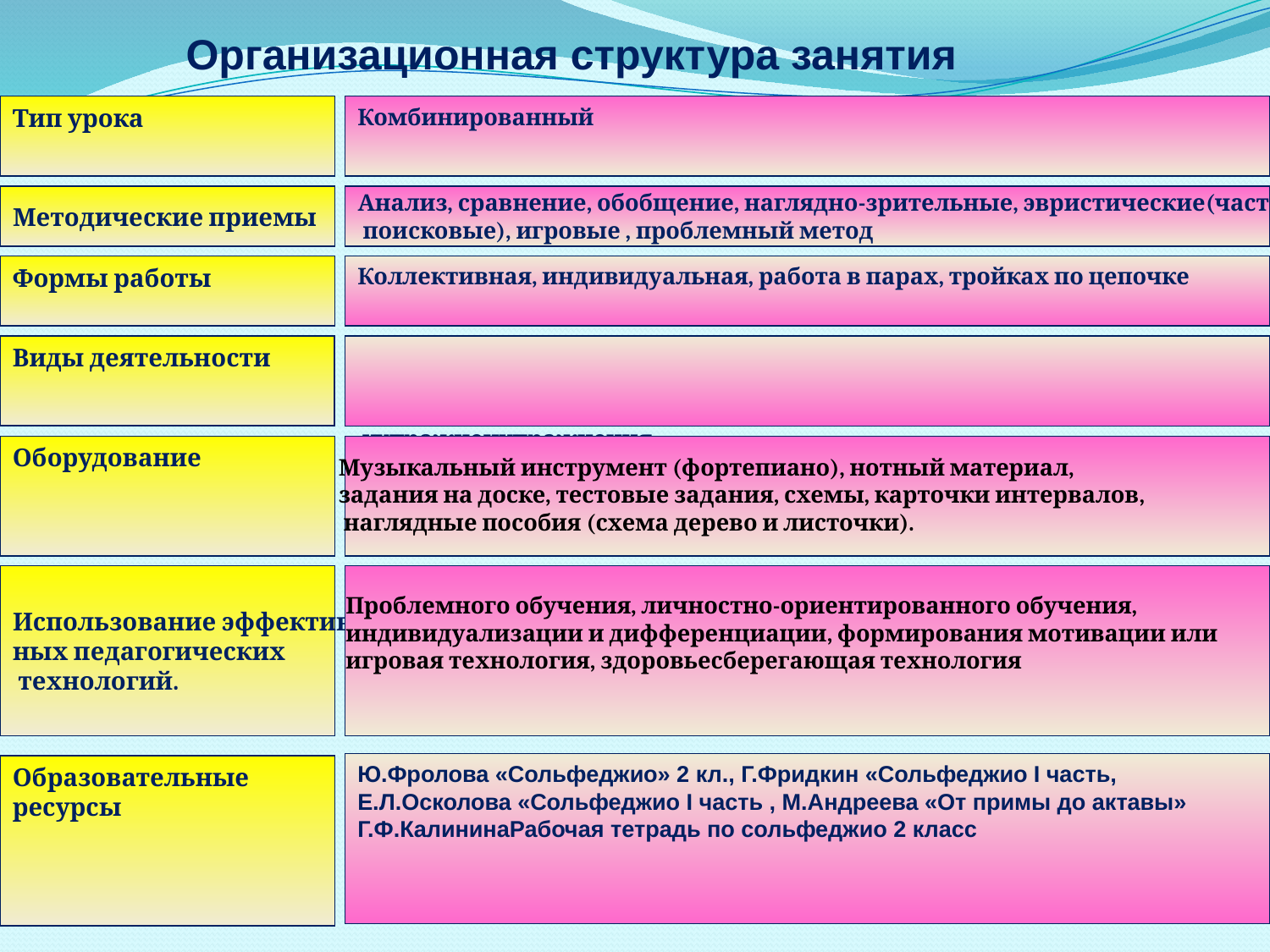

Организационная структура занятия
Тип урока
Комбинированный
Методические приемы
Анализ, сравнение, обобщение, наглядно-зрительные, эвристические(частично
 поисковые), игровые , проблемный метод
Формы работы
Коллективная, индивидуальная, работа в парах, тройках по цепочке
Виды деятельности

 уупражненупражнения
Оборудование

Музыкальный инструмент (фортепиано), нотный материал,
задания на доске, тестовые задания, схемы, карточки интервалов,
 наглядные пособия (схема дерево и листочки).
Использование эффектив-
ных педагогических
 технологий.

Проблемного обучения, личностно-ориентированного обучения,
индивидуализации и дифференциации, формирования мотивации или
игровая технология, здоровьесберегающая технология
Ю.Фролова «Сольфеджио» 2 кл., Г.Фридкин «Сольфеджио I часть, Е.Л.Осколова «Сольфеджио I часть , М.Андреева «От примы до актавы»
Г.Ф.КалининаРабочая тетрадь по сольфеджио 2 класс

Образовательные ресурсы